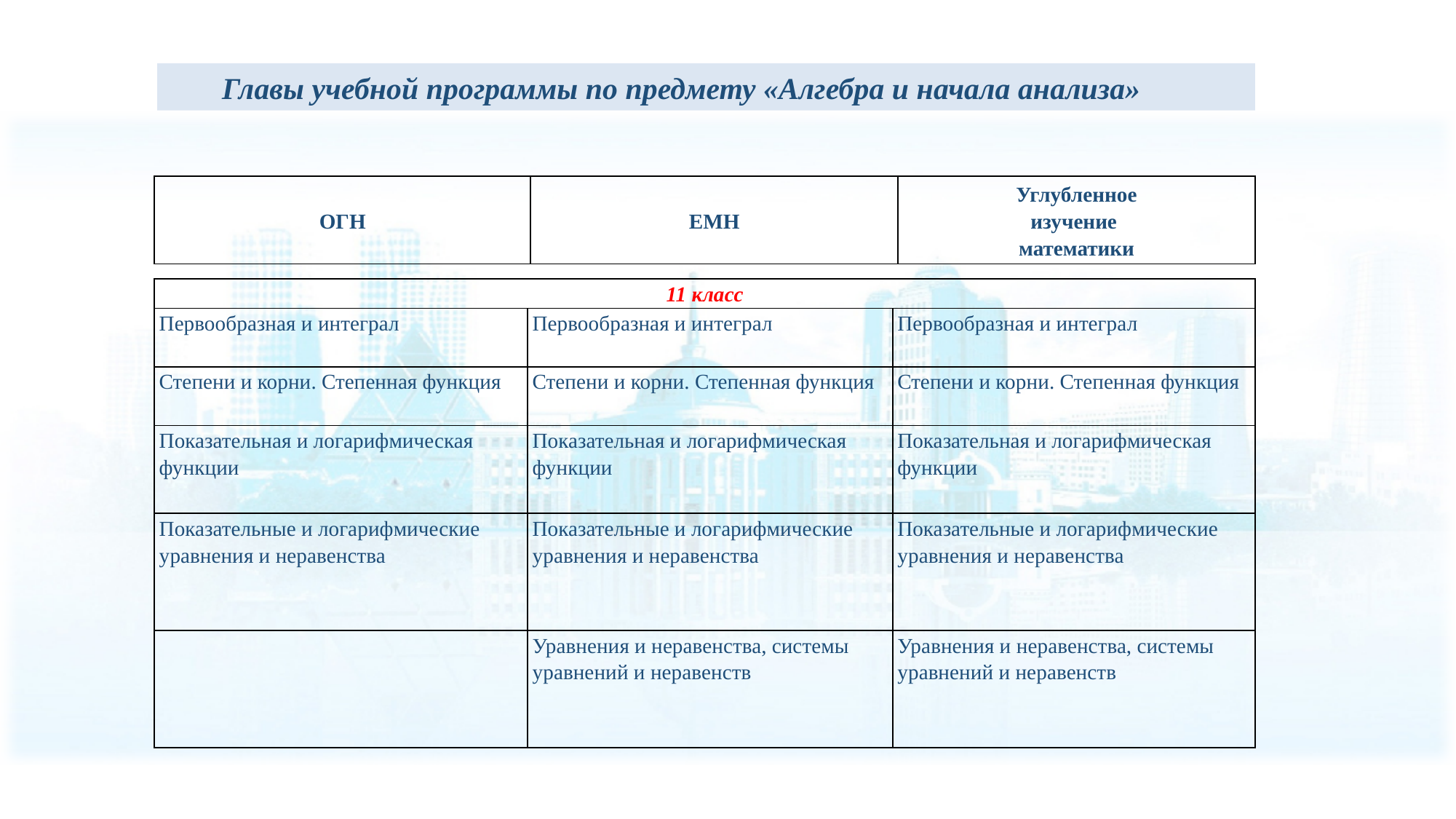

Главы учебной программы по предмету «Алгебра и начала анализа»
| ОГН | ЕМН | Углубленное изучение математики |
| --- | --- | --- |
| 11 класс |  |  |
| --- | --- | --- |
| Первообразная и интеграл | Первообразная и интеграл | Первообразная и интеграл |
| Степени и корни. Степенная функция | Степени и корни. Степенная функция | Степени и корни. Степенная функция |
| Показательная и логарифмическая функции | Показательная и логарифмическая функции | Показательная и логарифмическая функции |
| Показательные и логарифмические уравнения и неравенства | Показательные и логарифмические уравнения и неравенства | Показательные и логарифмические уравнения и неравенства |
|  | Уравнения и неравенства, системы уравнений и неравенств | Уравнения и неравенства, системы уравнений и неравенств |